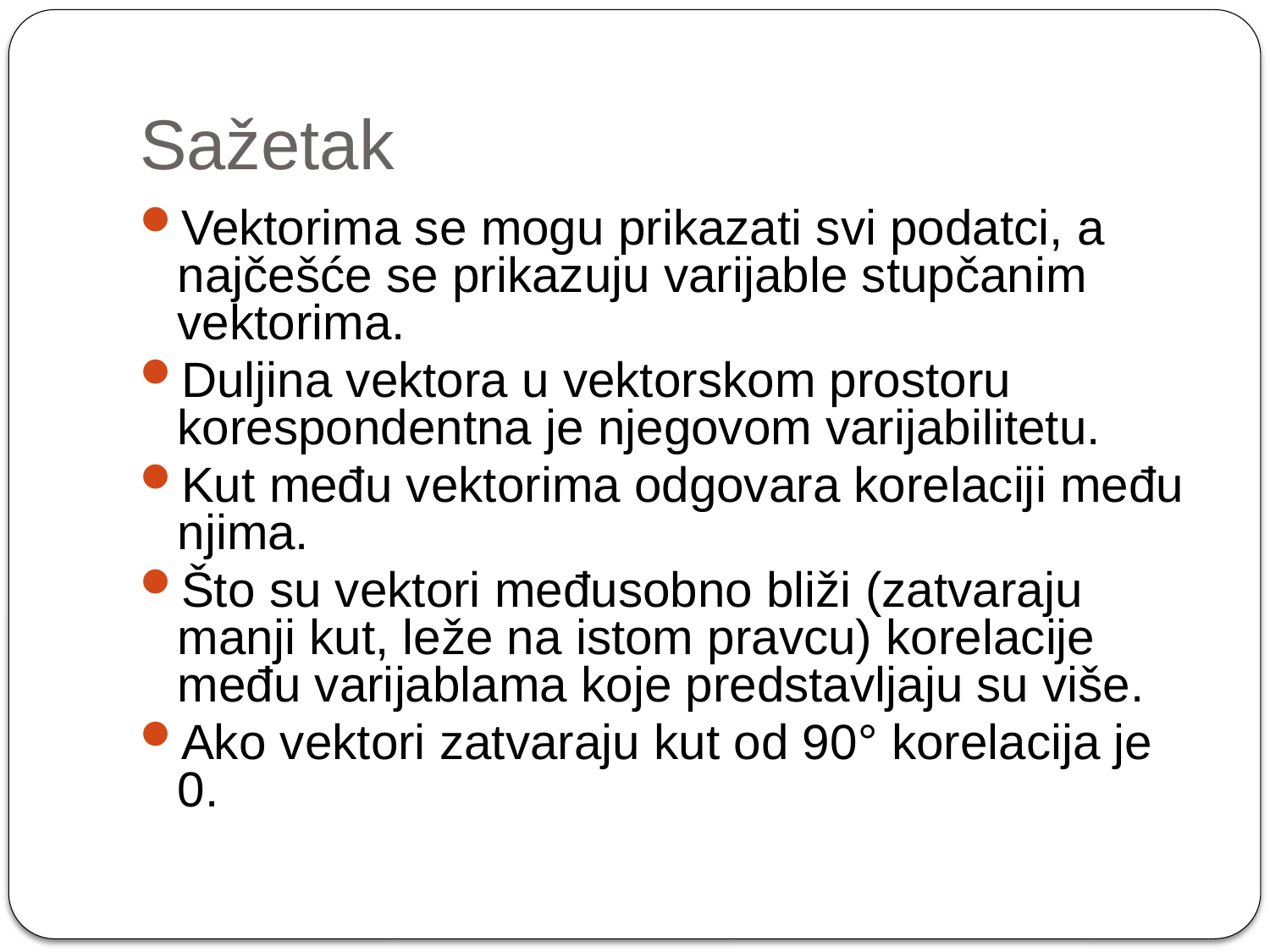

# Sažetak
Vektorima se mogu prikazati svi podatci, a najčešće se prikazuju varijable stupčanim vektorima.
Duljina vektora u vektorskom prostoru korespondentna je njegovom varijabilitetu.
Kut među vektorima odgovara korelaciji među njima.
Što su vektori međusobno bliži (zatvaraju manji kut, leže na istom pravcu) korelacije među varijablama koje predstavljaju su više.
Ako vektori zatvaraju kut od 90° korelacija je 0.